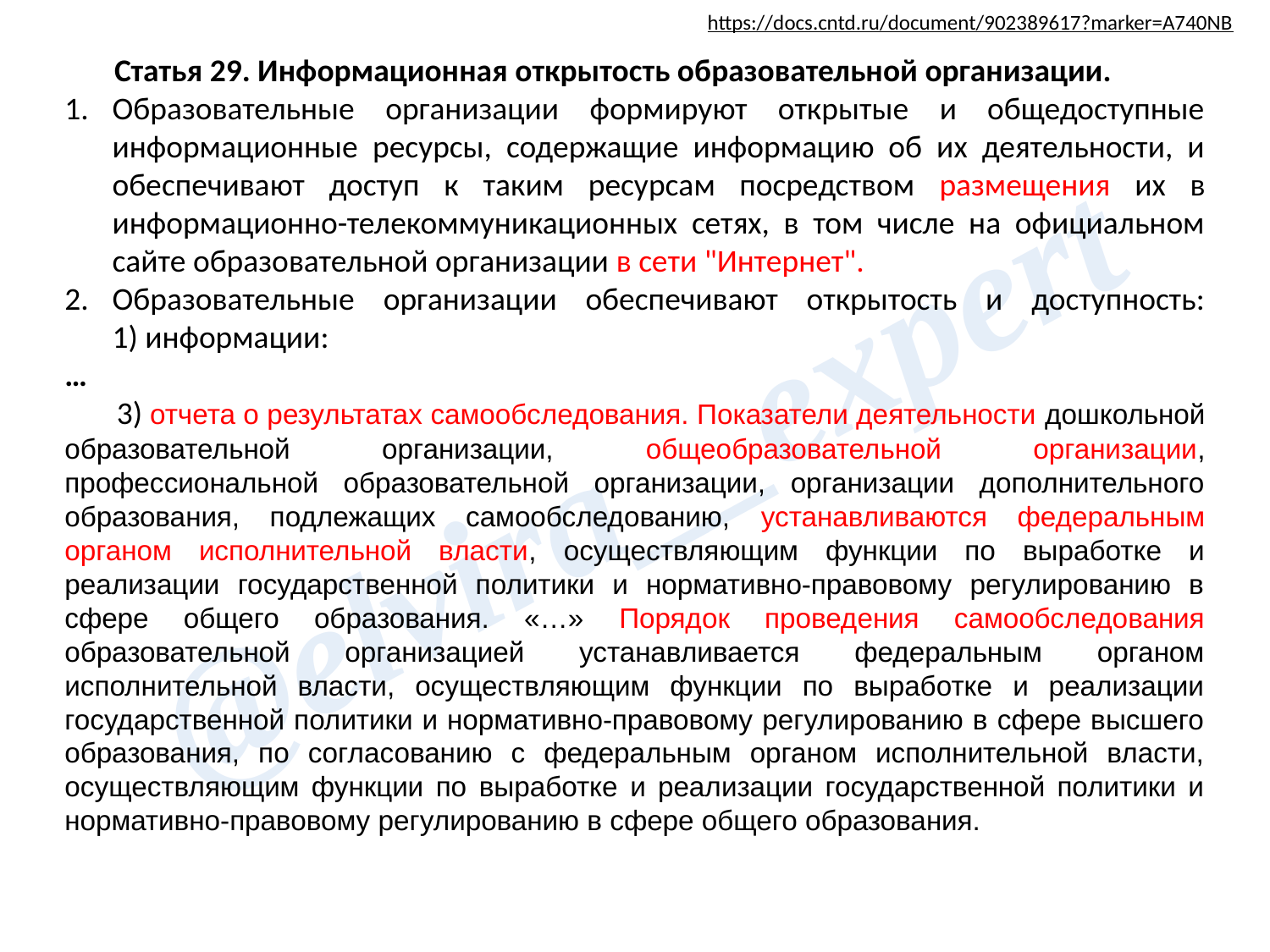

https://docs.cntd.ru/document/902389617?marker=A740NB
Статья 29. Информационная открытость образовательной организации.
Образовательные организации формируют открытые и общедоступные информационные ресурсы, содержащие информацию об их деятельности, и обеспечивают доступ к таким ресурсам посредством размещения их в информационно-телекоммуникационных сетях, в том числе на официальном сайте образовательной организации в сети "Интернет".
Образовательные организации обеспечивают открытость и доступность:
1) информации:
…
       3) отчета о результатах самообследования. Показатели деятельности дошкольной образовательной организации, общеобразовательной организации, профессиональной образовательной организации, организации дополнительного образования, подлежащих самообследованию, устанавливаются федеральным органом исполнительной власти, осуществляющим функции по выработке и реализации государственной политики и нормативно-правовому регулированию в сфере общего образования. «…» Порядок проведения самообследования образовательной организацией устанавливается федеральным органом исполнительной власти, осуществляющим функции по выработке и реализации государственной политики и нормативно-правовому регулированию в сфере высшего образования, по согласованию с федеральным органом исполнительной власти, осуществляющим функции по выработке и реализации государственной политики и нормативно-правовому регулированию в сфере общего образования.